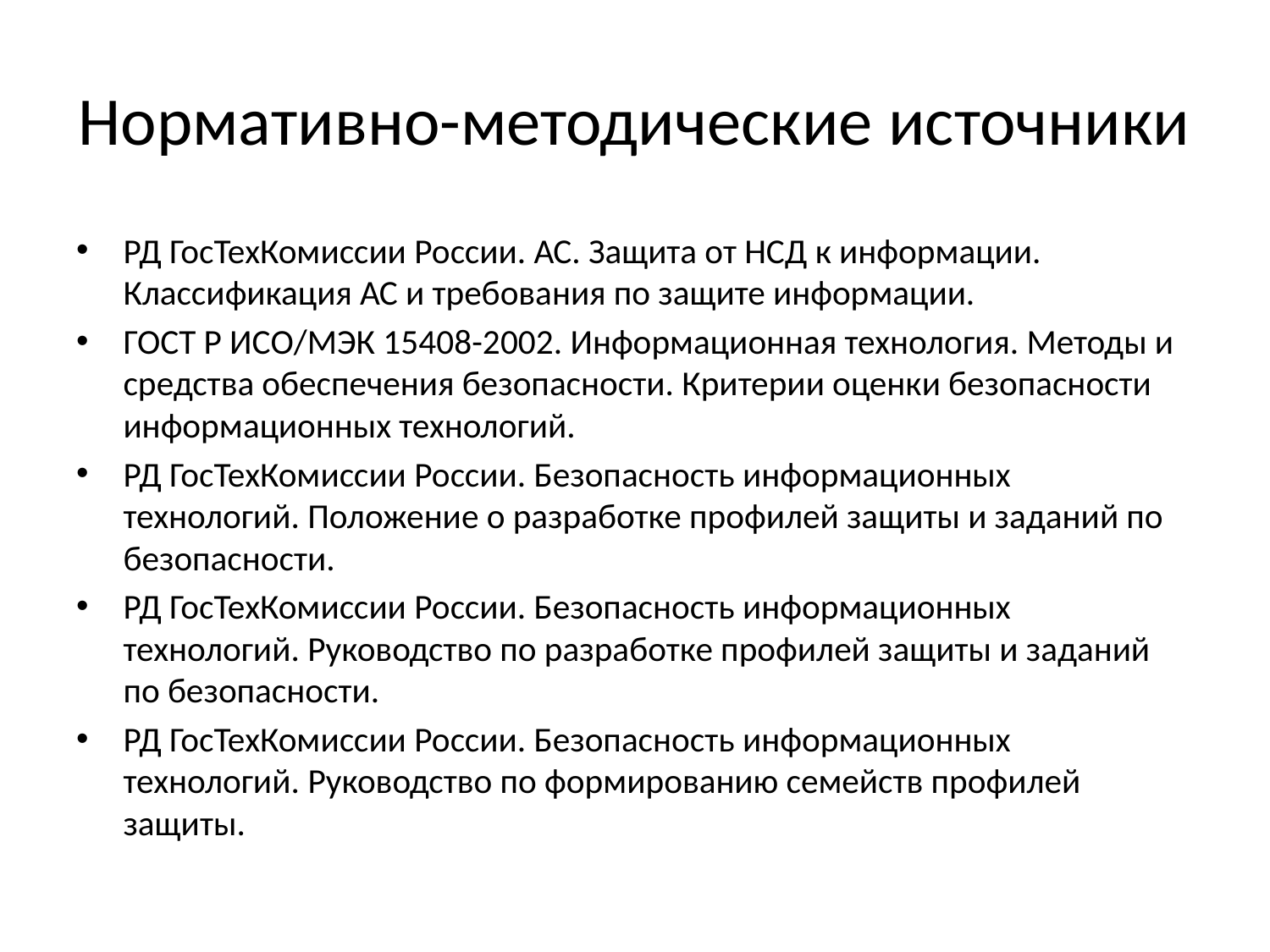

# Нормативно-методические источники
РД ГосТехКомиссии России. АС. Защита от НСД к информации. Классификация АС и требования по защите информации.
ГОСТ Р ИСО/МЭК 15408-2002. Информационная технология. Методы и средства обеспечения безопасности. Критерии оценки безопасности информационных технологий.
РД ГосТехКомиссии России. Безопасность информационных технологий. Положение о разработке профилей защиты и заданий по безопасности.
РД ГосТехКомиссии России. Безопасность информационных технологий. Руководство по разработке профилей защиты и заданий по безопасности.
РД ГосТехКомиссии России. Безопасность информационных технологий. Руководство по формированию семейств профилей защиты.